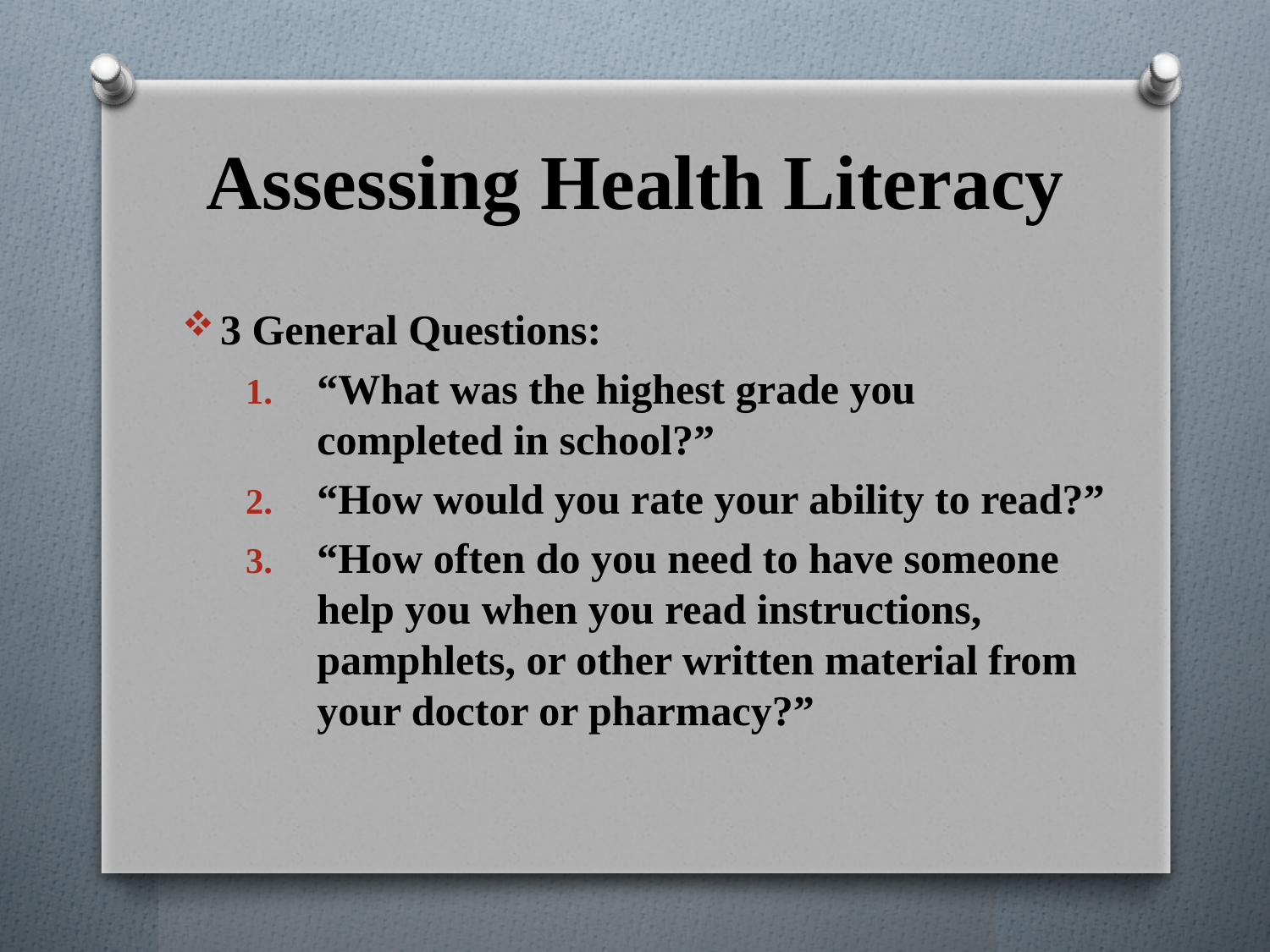

# Assessing Health Literacy
3 General Questions:
“What was the highest grade you completed in school?”
“How would you rate your ability to read?”
“How often do you need to have someone help you when you read instructions, pamphlets, or other written material from your doctor or pharmacy?”